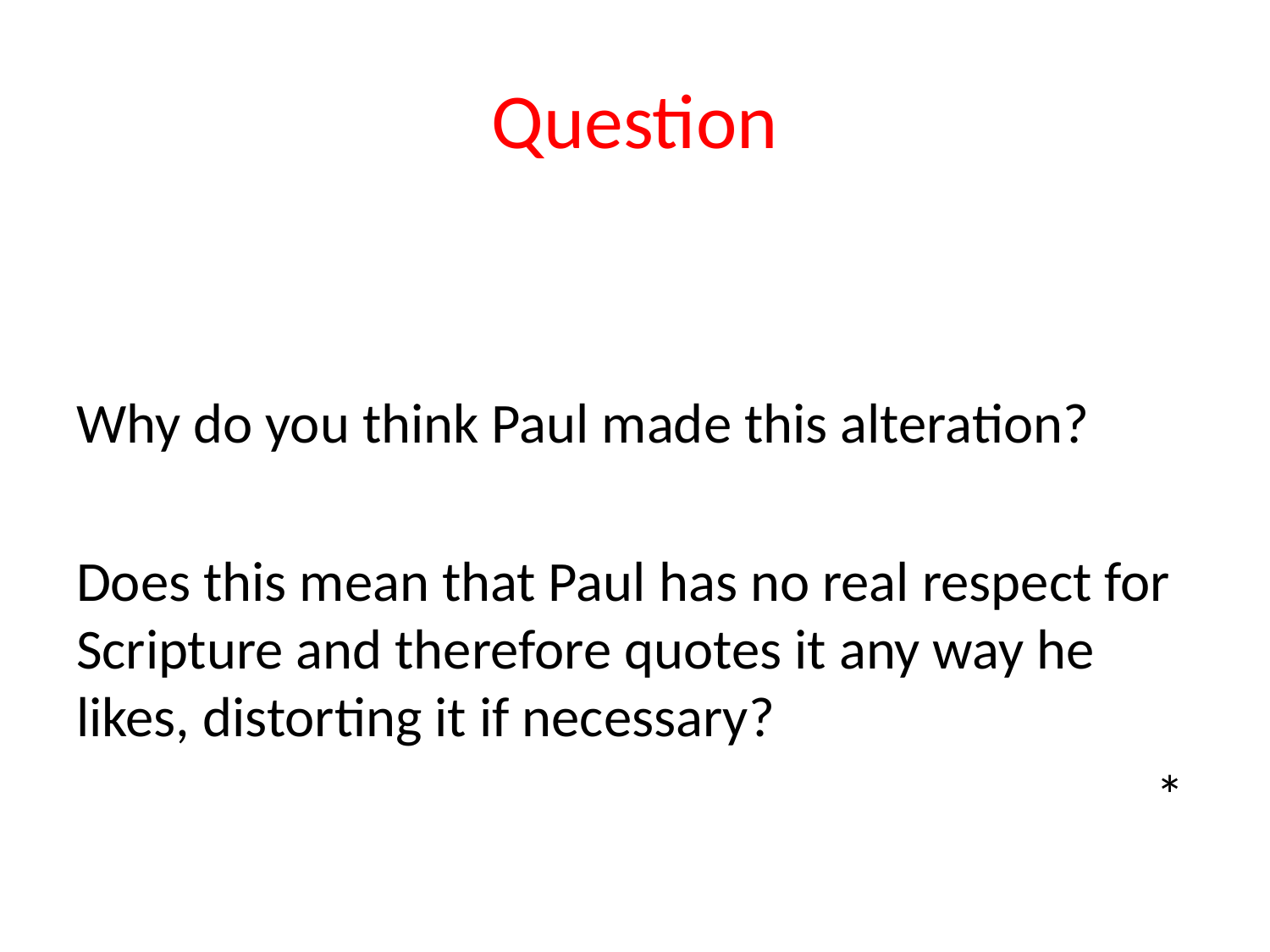

# Question

Why do you think Paul made this alteration?

Does this mean that Paul has no real respect for Scripture and therefore quotes it any way he likes, distorting it if necessary?
                                                                                     *